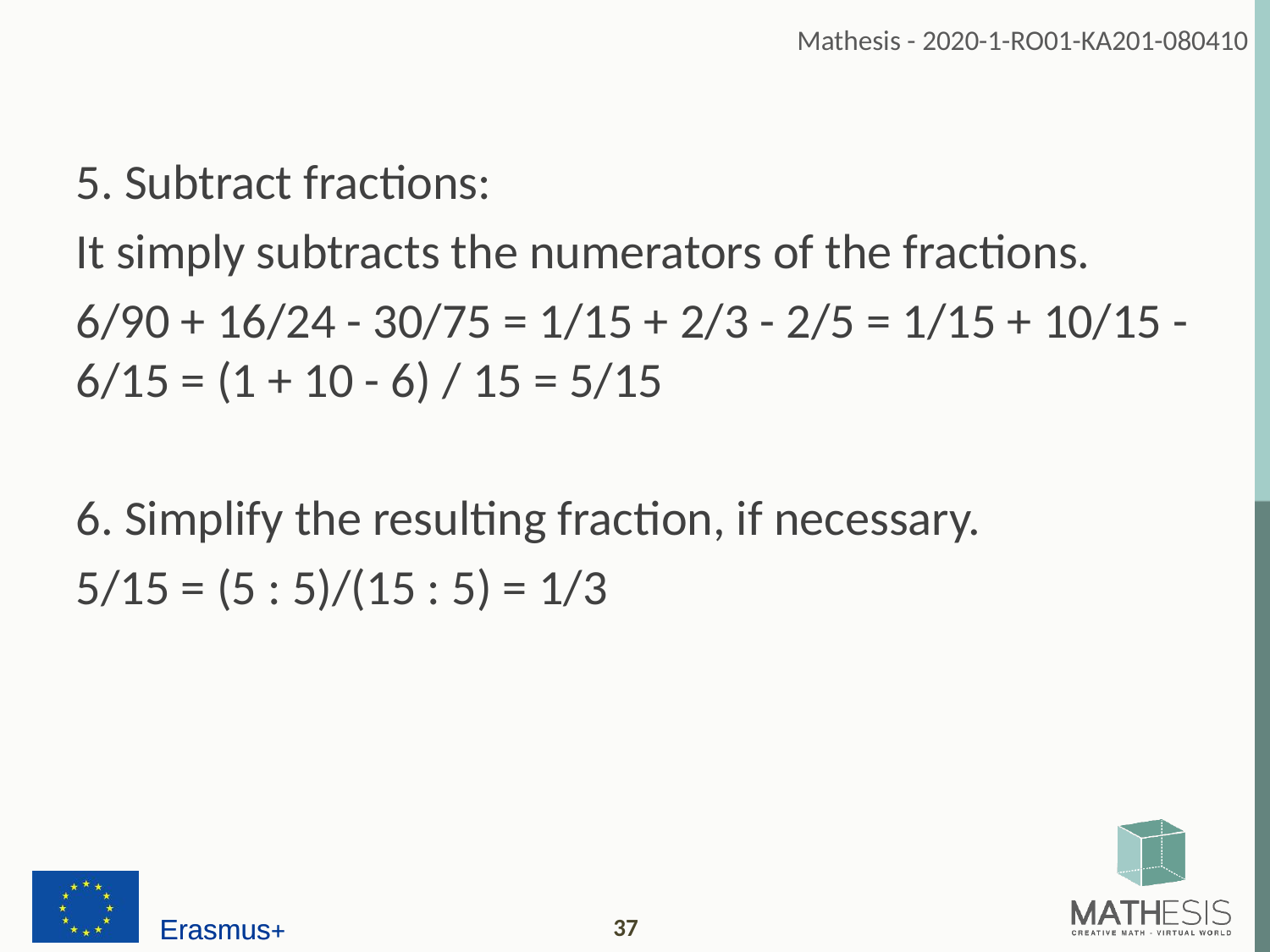

5. Subtract fractions:
It simply subtracts the numerators of the fractions.
6/90 + 16/24 - 30/75 = 1/15 + 2/3 - 2/5 = 1/15 + 10/15 - 6/15 = (1 + 10 - 6) / 15 = 5/15

6. Simplify the resulting fraction, if necessary.
5/15 = (5 : 5)/(15 : 5) = 1/3